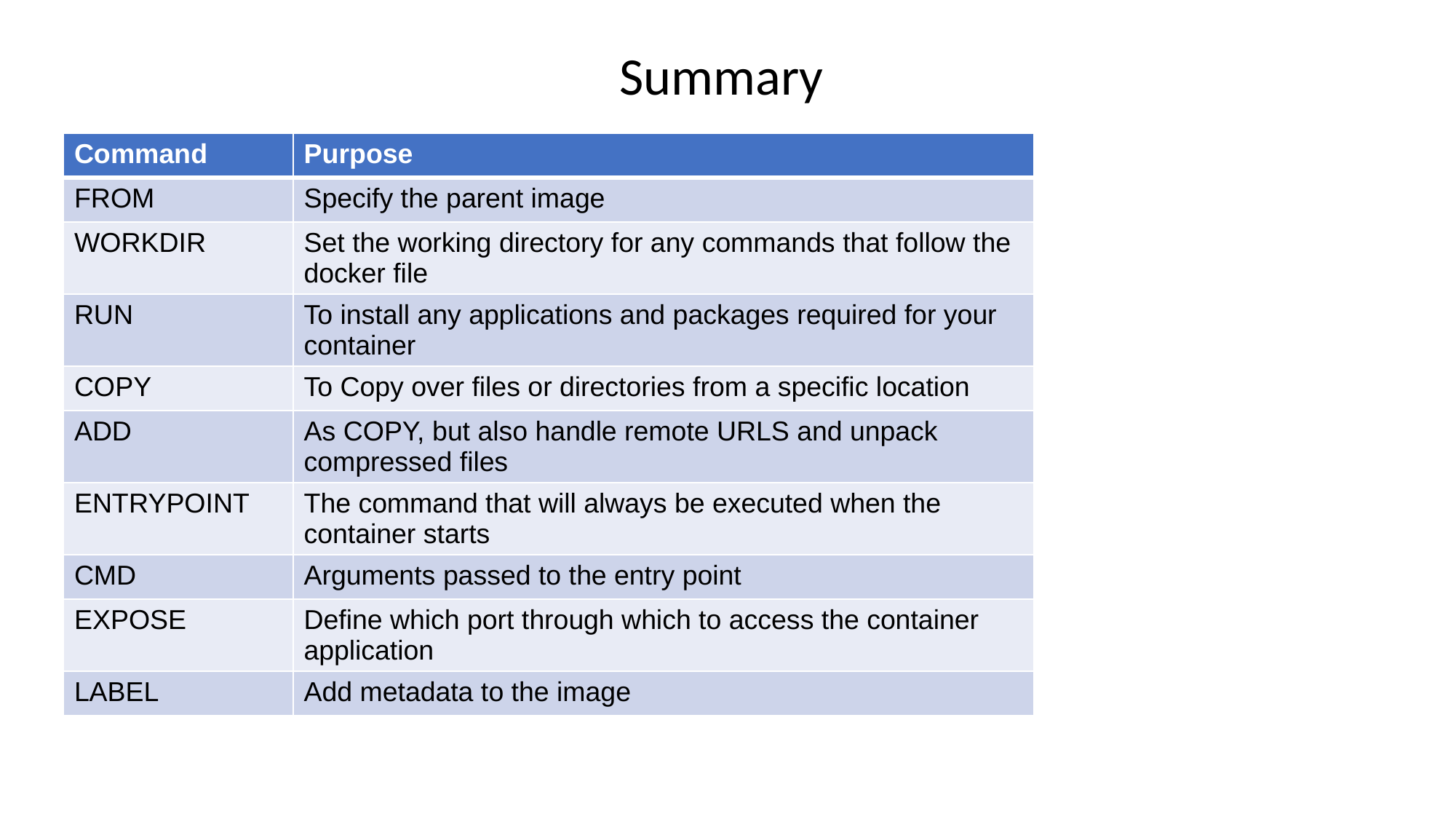

# Summary
| Command | Purpose |
| --- | --- |
| FROM | Specify the parent image |
| WORKDIR | Set the working directory for any commands that follow the docker file |
| RUN | To install any applications and packages required for your container |
| COPY | To Copy over files or directories from a specific location |
| ADD | As COPY, but also handle remote URLS and unpack compressed files |
| ENTRYPOINT | The command that will always be executed when the container starts |
| CMD | Arguments passed to the entry point |
| EXPOSE | Define which port through which to access the container application |
| LABEL | Add metadata to the image |